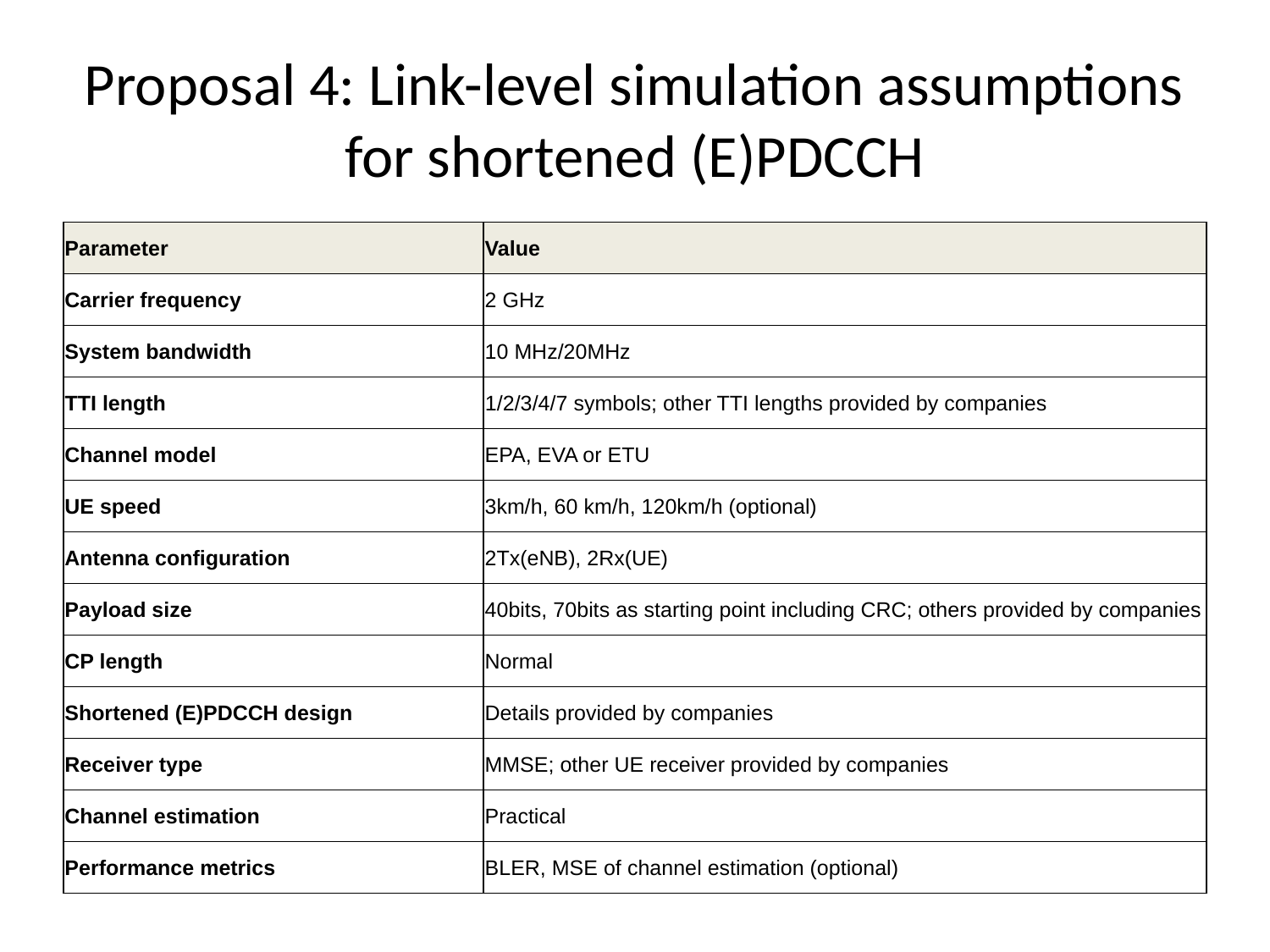

# Proposal 4: Link-level simulation assumptions for shortened (E)PDCCH
| Parameter | Value |
| --- | --- |
| Carrier frequency | 2 GHz |
| System bandwidth | 10 MHz/20MHz |
| TTI length | 1/2/3/4/7 symbols; other TTI lengths provided by companies |
| Channel model | EPA, EVA or ETU |
| UE speed | 3km/h, 60 km/h, 120km/h (optional) |
| Antenna configuration | 2Tx(eNB), 2Rx(UE) |
| Payload size | 40bits, 70bits as starting point including CRC; others provided by companies |
| CP length | Normal |
| Shortened (E)PDCCH design | Details provided by companies |
| Receiver type | MMSE; other UE receiver provided by companies |
| Channel estimation | Practical |
| Performance metrics | BLER, MSE of channel estimation (optional) |